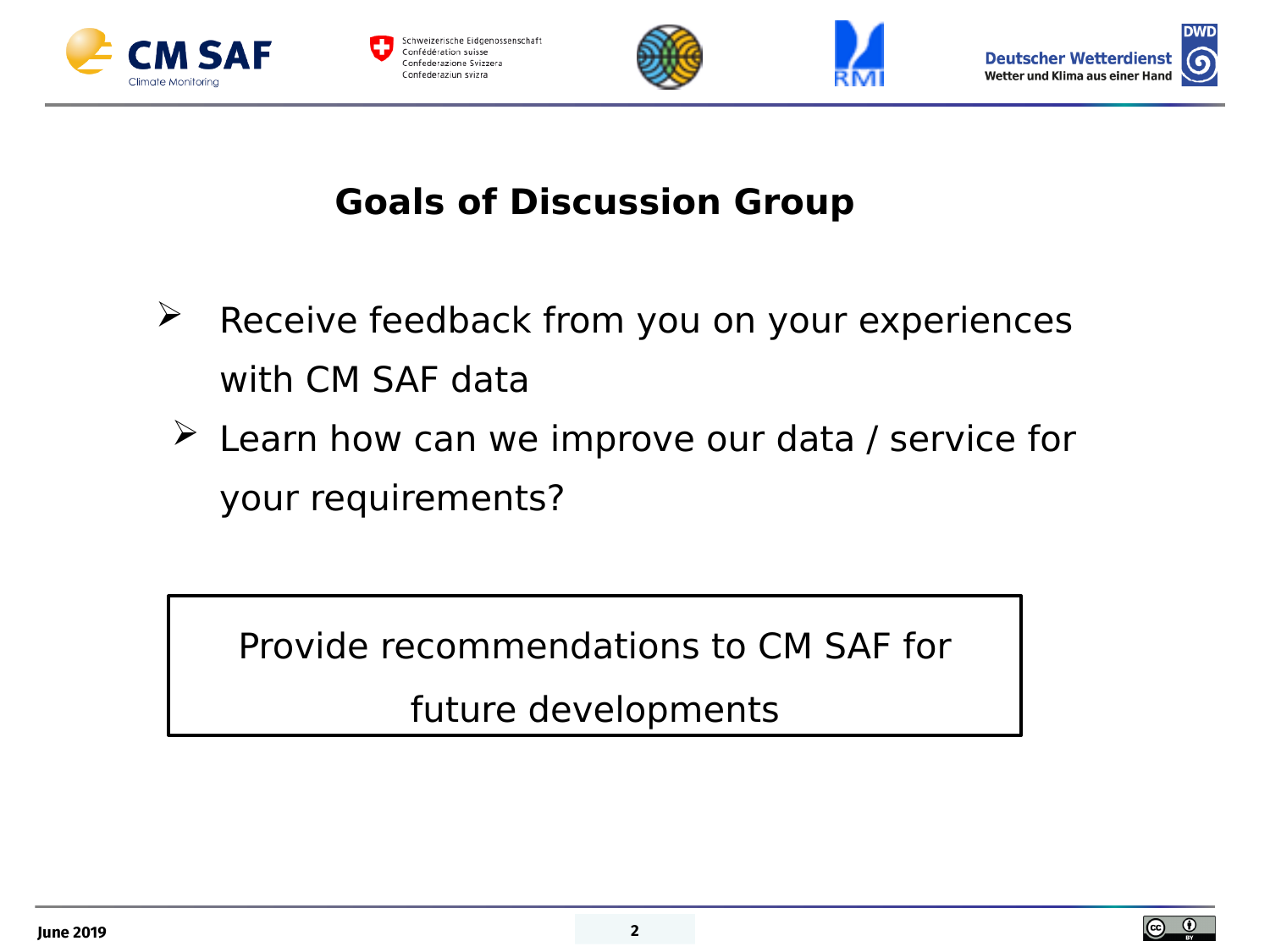

Goals of Discussion Group

Receive feedback from you on your experiences with CM SAF data
Learn how can we improve our data / service for your requirements?
Provide recommendations to CM SAF for future developments
2